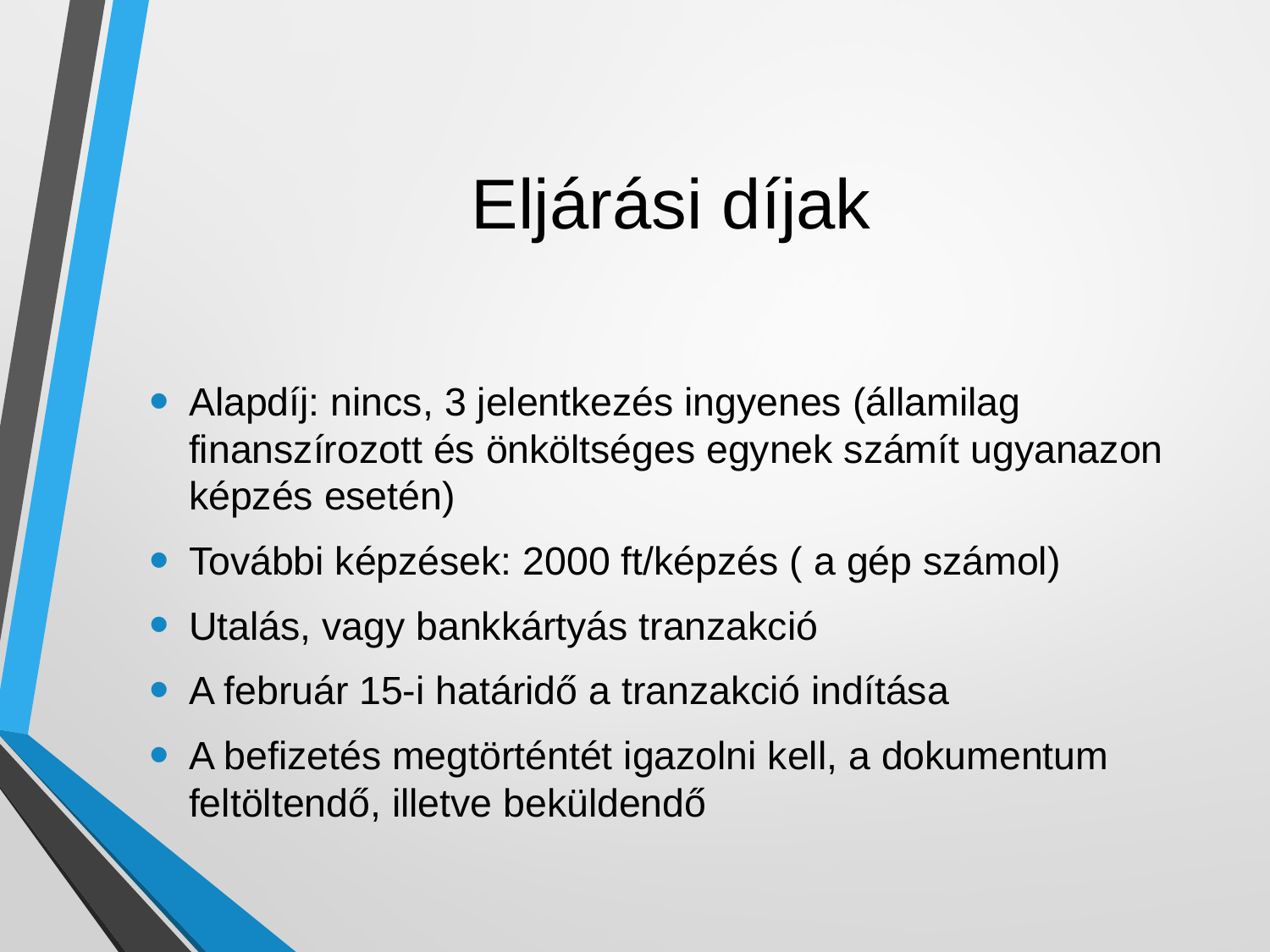

# Eljárási díjak
Alapdíj: nincs, 3 jelentkezés ingyenes (államilag finanszírozott és önköltséges egynek számít ugyanazon képzés esetén)
További képzések: 2000 ft/képzés ( a gép számol)
Utalás, vagy bankkártyás tranzakció
A február 15-i határidő a tranzakció indítása
A befizetés megtörténtét igazolni kell, a dokumentum feltöltendő, illetve beküldendő